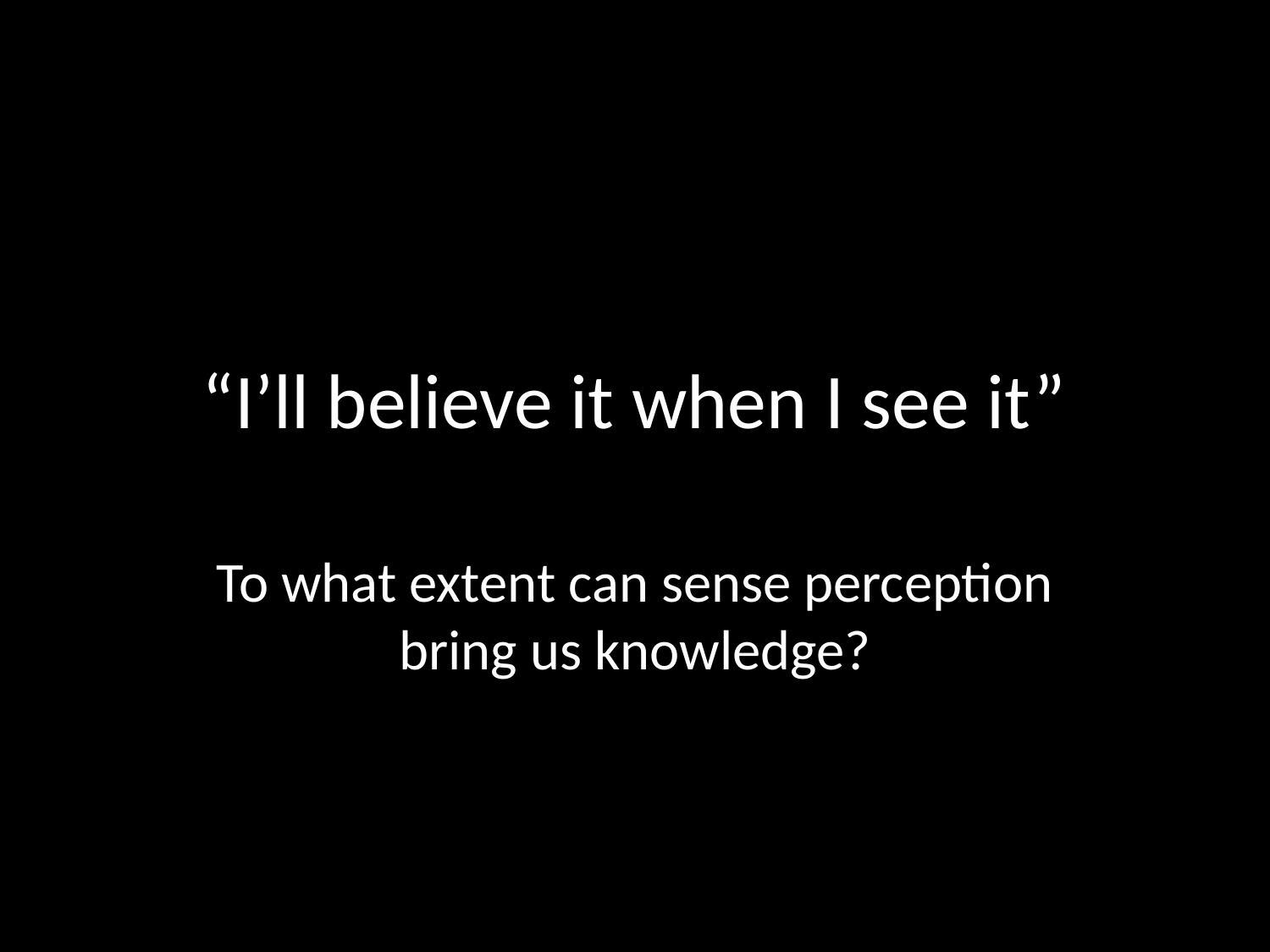

# “I’ll believe it when I see it”
To what extent can sense perception bring us knowledge?